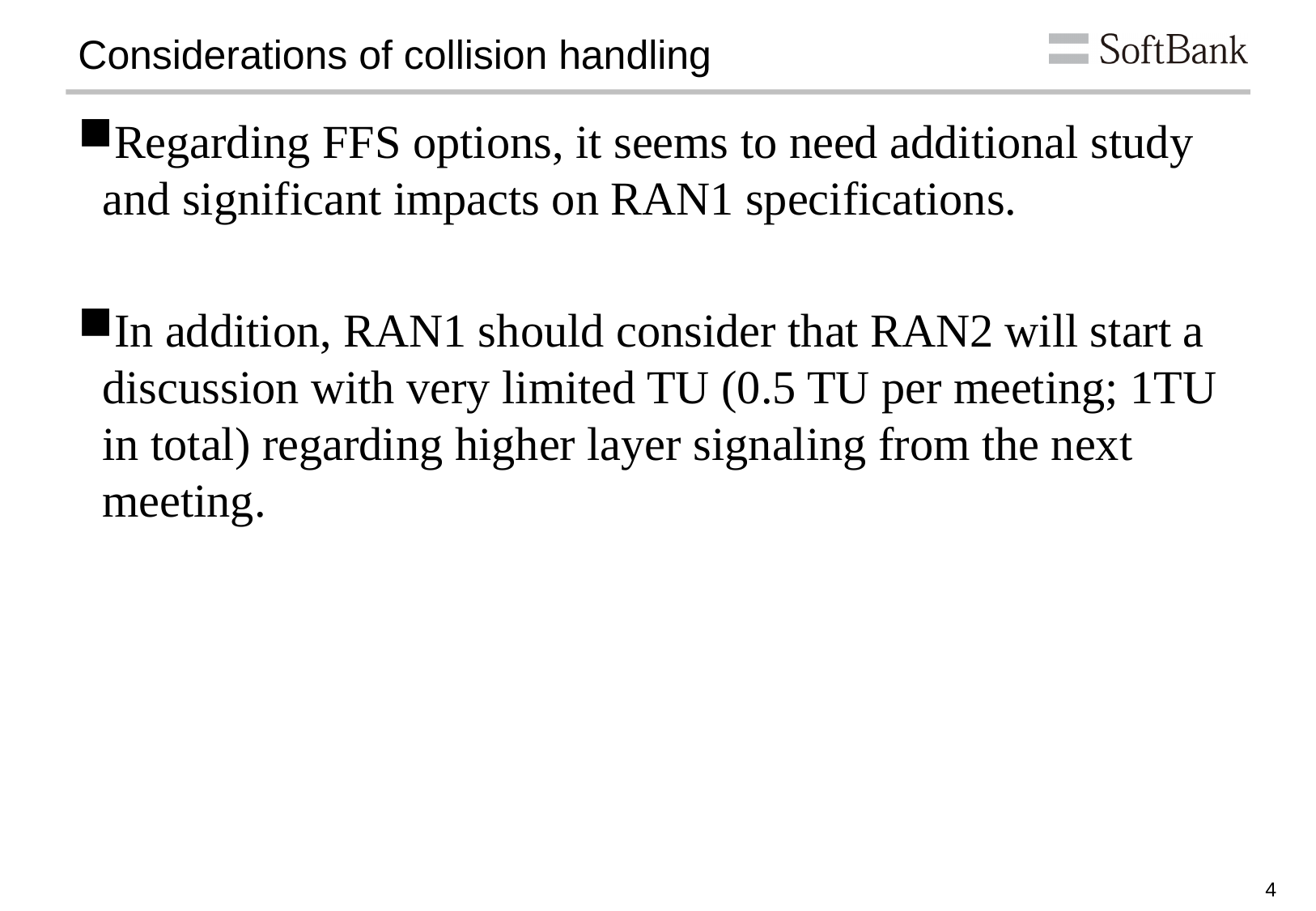

# Considerations of collision handling
Regarding FFS options, it seems to need additional study and significant impacts on RAN1 specifications.

In addition, RAN1 should consider that RAN2 will start a discussion with very limited TU (0.5 TU per meeting; 1TU in total) regarding higher layer signaling from the next meeting.